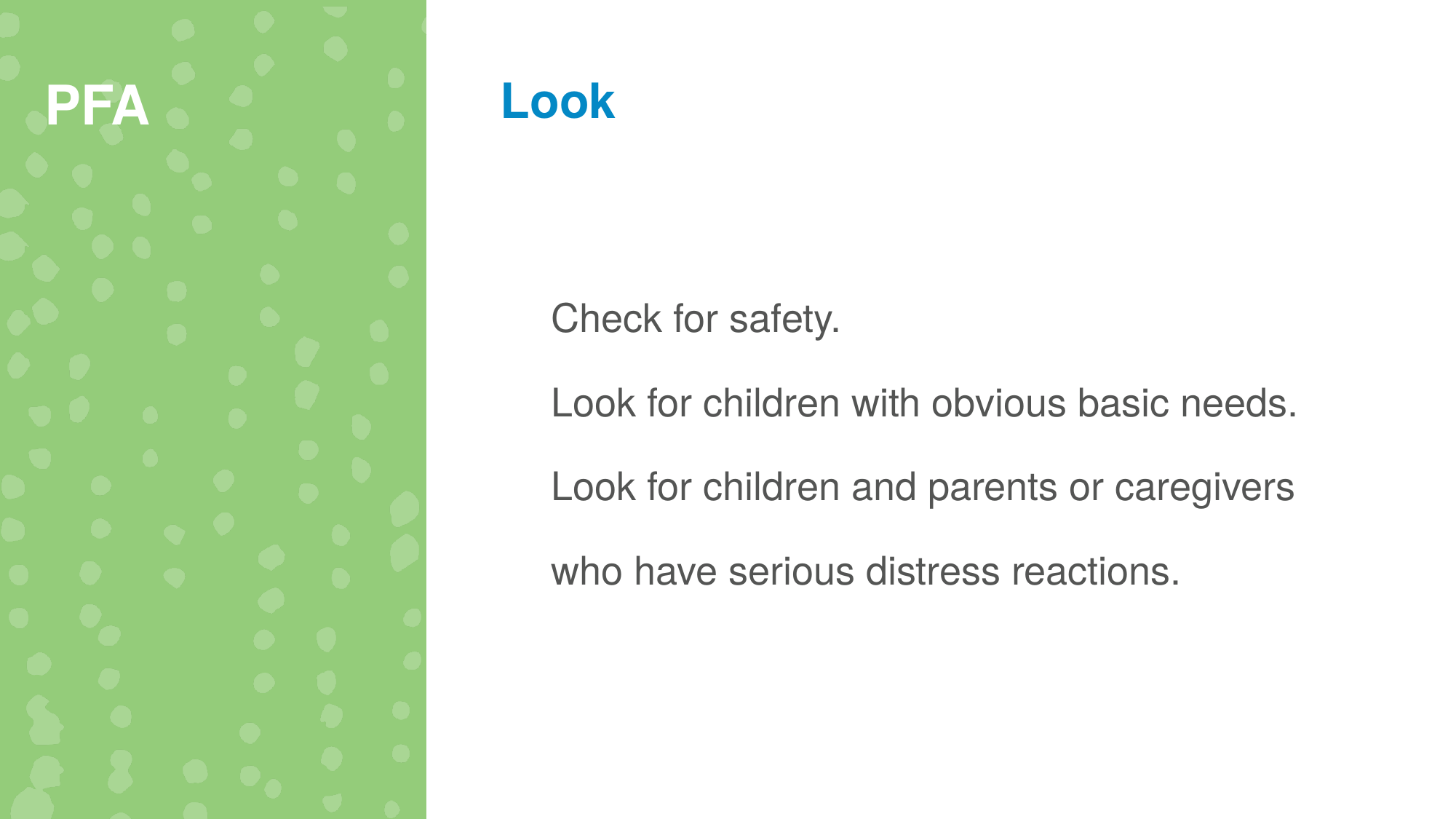

PFA
Look

Check for safety.
Look for children with obvious basic needs.
Look for children and parents or caregivers who have serious distress reactions.